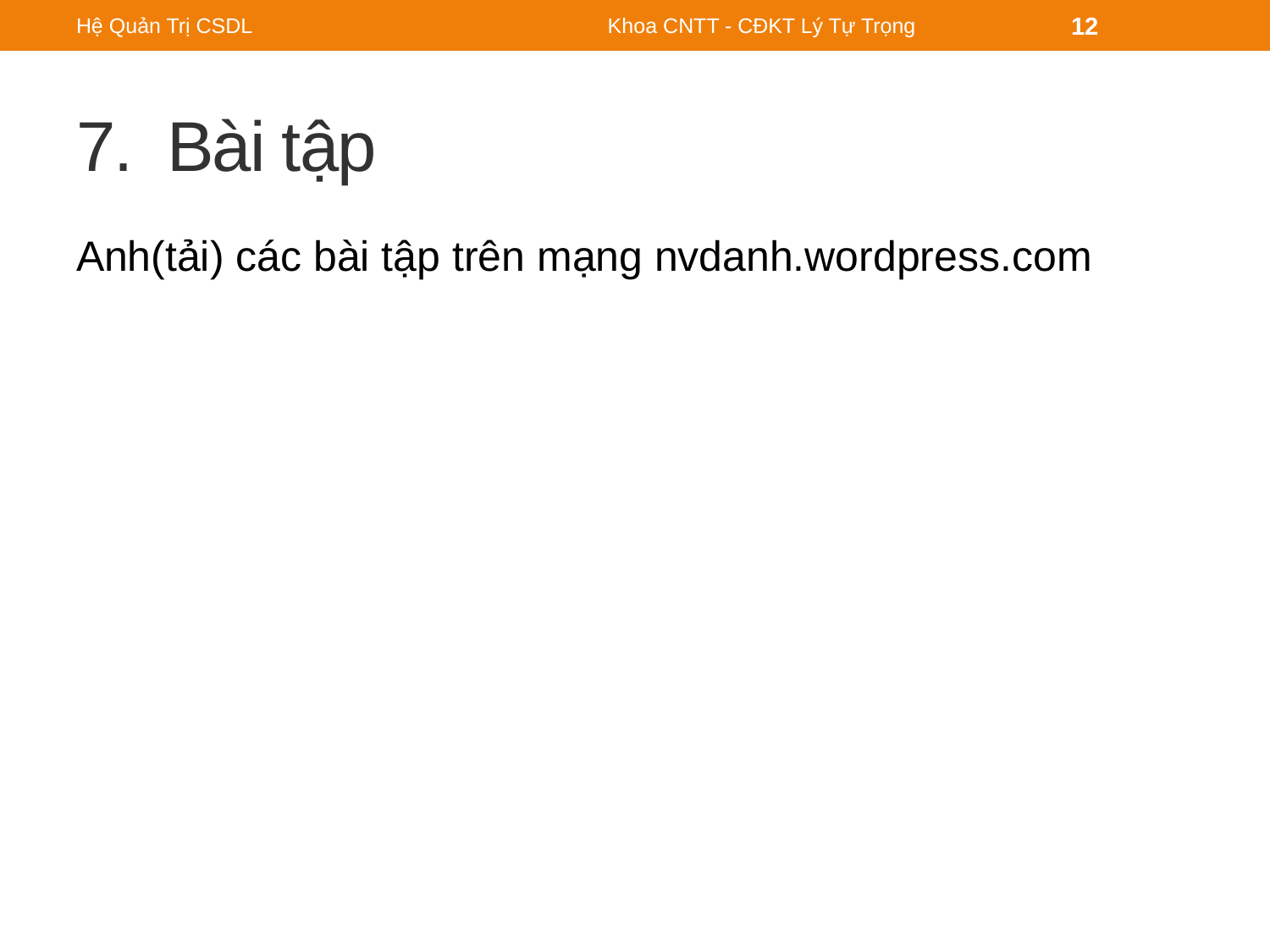

Hệ Quản Trị CSDL
Khoa CNTT - CĐKT Lý Tự Trọng
12
# 7.  Bài tập
Anh(tải) các bài tập trên mạng nvdanh.wordpress.com